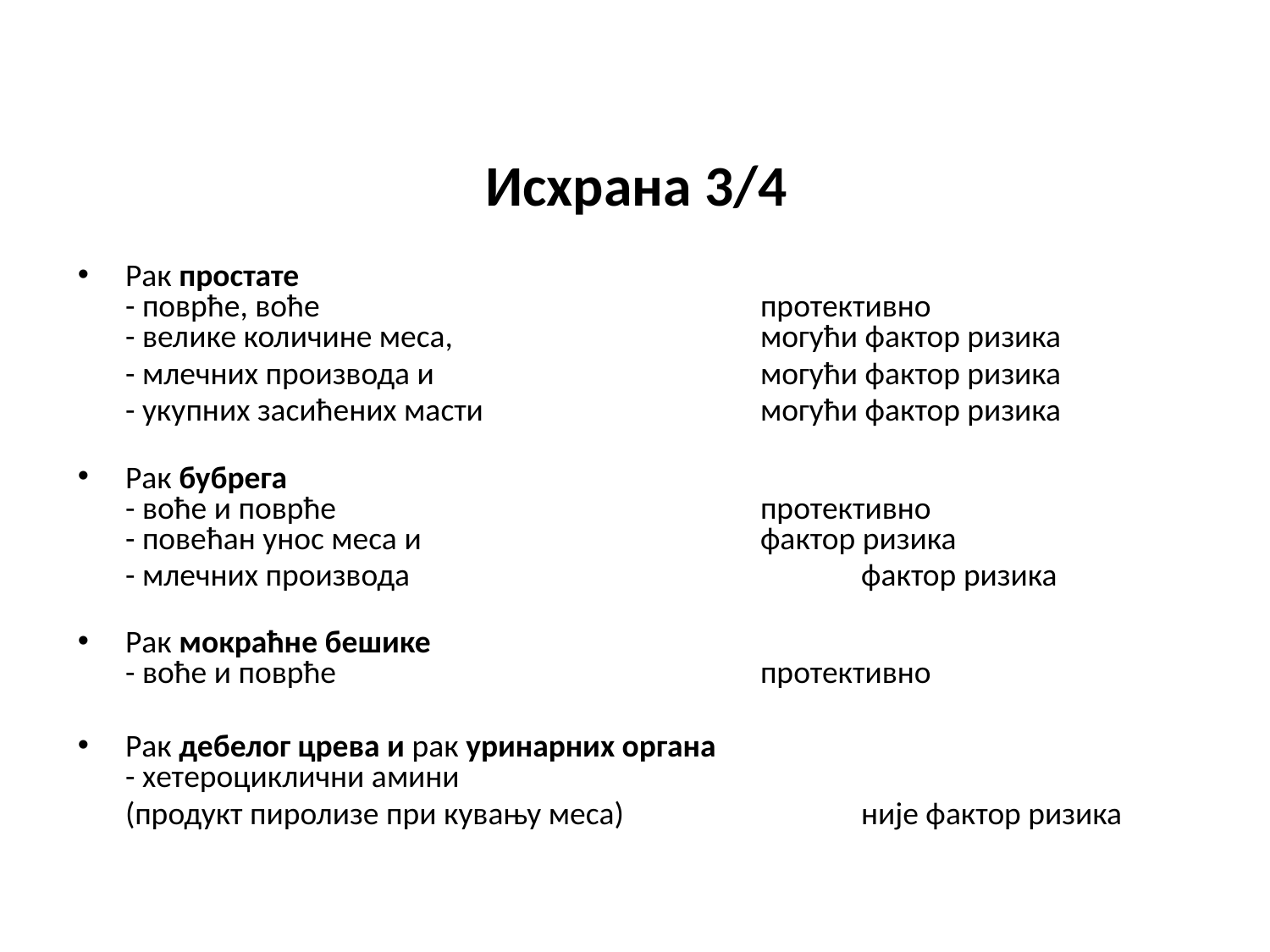

# Исхрана 3/4
Рак простате
- поврће, воће				протективно
- велике количине меса, 			могући фактор ризика
	- млечних производа и 			могући фактор ризика
	- укупних засићених масти 			могући фактор ризика
Рак бубрега
- воће и поврће				протективно
- повећан унос меса и 			фактор ризика
	- млечних производа			              фактор ризика
Рак мокраћне бешике
- воће и поврће				протективно

Рак дебелог црева и рак уринарних органа
- хетероциклични амини
	(продукт пиролизе при кувању меса)    	              није фактор ризика